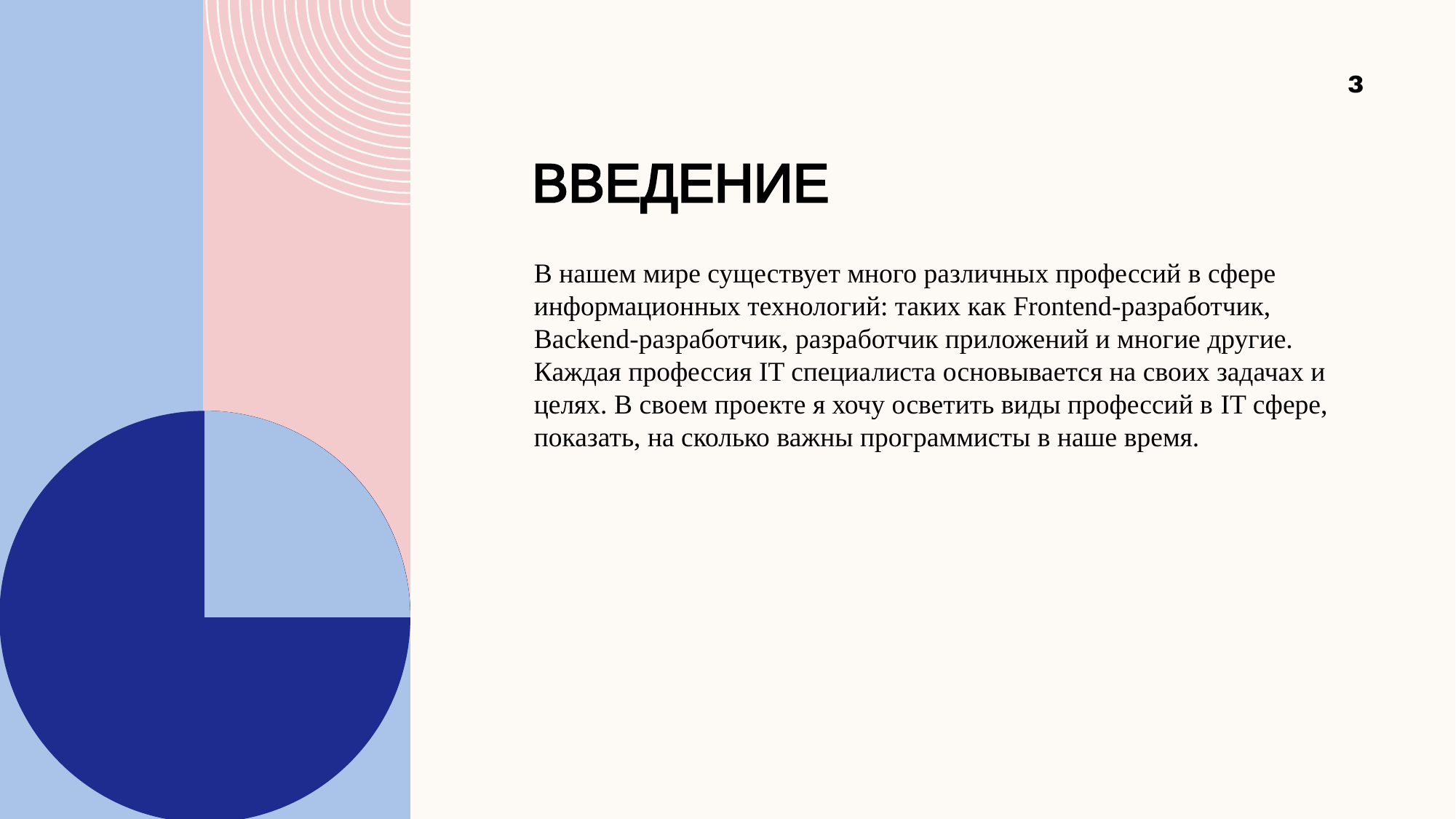

3
# Введение

В нашем мире существует много различных профессий в сфере информационных технологий: таких как Frontend-разработчик, Backend-разработчик, разработчик приложений и многие другие. Каждая профессия IT специалиста основывается на своих задачах и целях. В своем проекте я хочу осветить виды профессий в IT сфере, показать, на сколько важны программисты в наше время.